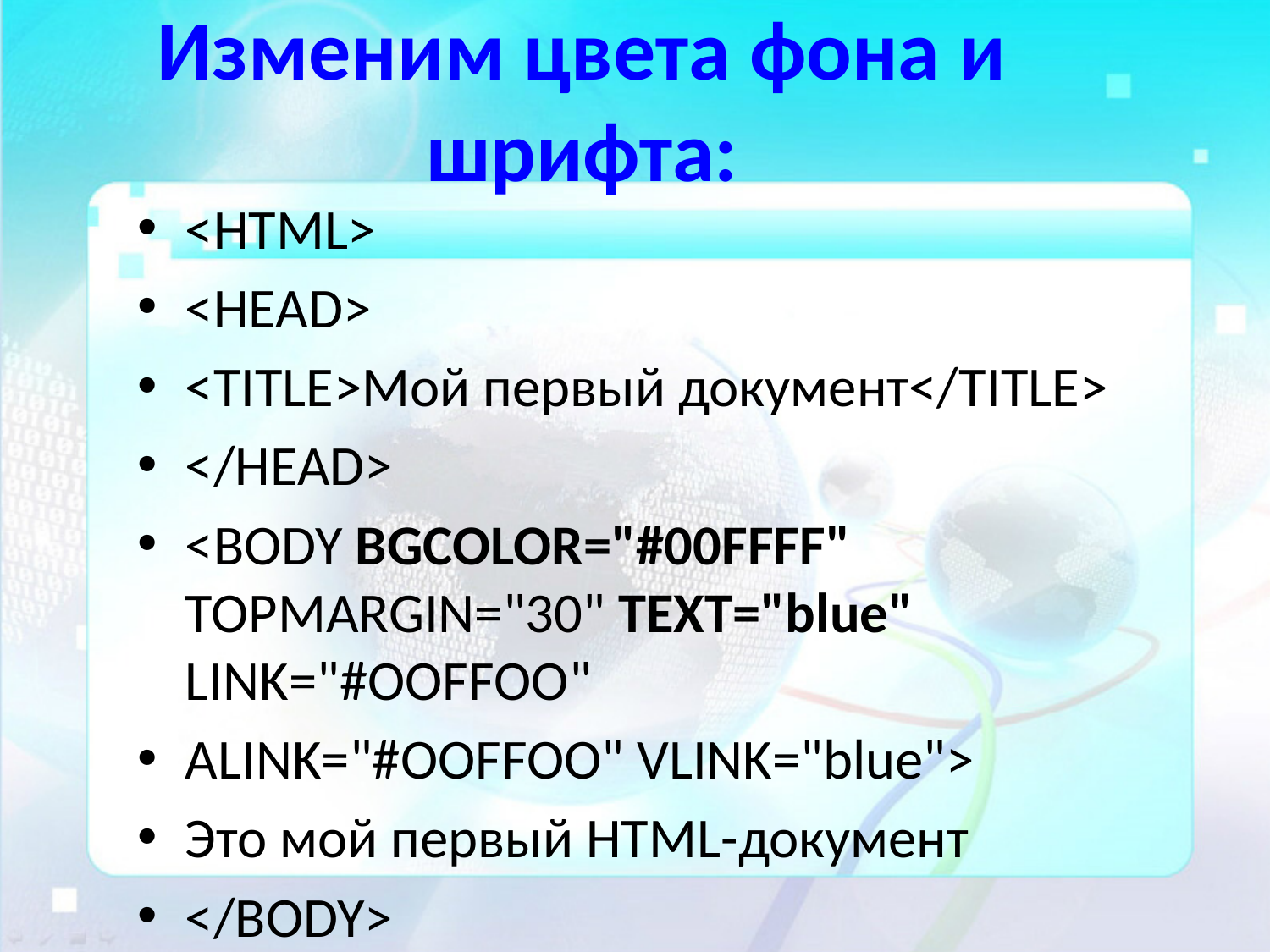

# Изменим цвета фона и шрифта:
<HTML>
<HEAD>
<TITLE>Мой первый документ</TITLE>
</HEAD>
<BODY BGCOLOR="#00FFFF" TOPMARGIN="30" TEXT="blue" LINK="#OOFFOO"
ALINK="#OOFFOO" VLINK="blue">
Это мой первый НТМL-документ
</BODY>
</HTML>